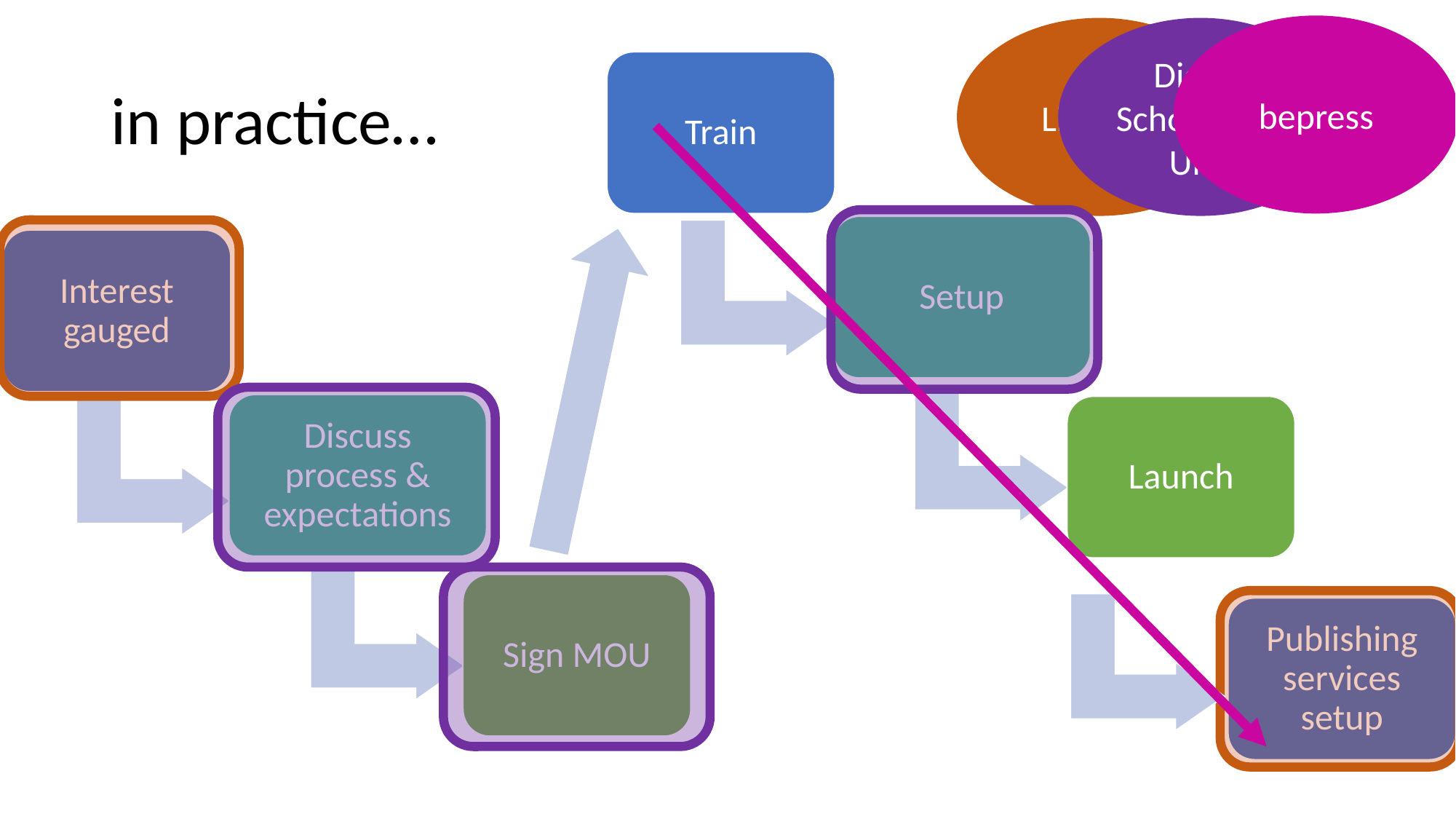

bepress
Liaisons
Digital Scholarship Unit
# in practice…
Train

Setup

Launch

Interest gauged

Discuss process & expectations

Sign MOU

Publishing services setup